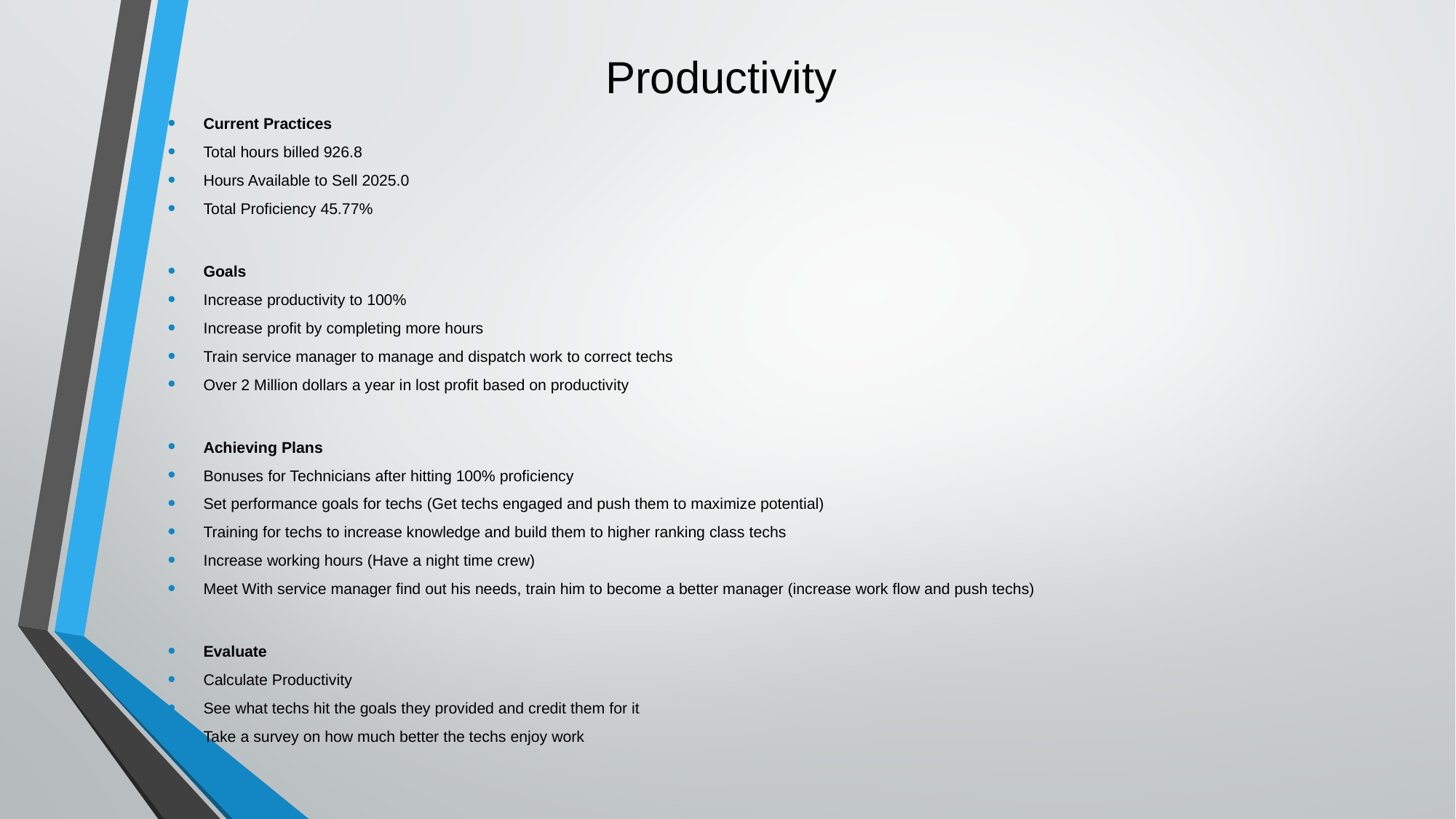

# Productivity
Current Practices
Total hours billed 926.8
Hours Available to Sell 2025.0
Total Proficiency 45.77%

Goals
Increase productivity to 100%
Increase profit by completing more hours
Train service manager to manage and dispatch work to correct techs
Over 2 Million dollars a year in lost profit based on productivity

Achieving Plans
Bonuses for Technicians after hitting 100% proficiency
Set performance goals for techs (Get techs engaged and push them to maximize potential)
Training for techs to increase knowledge and build them to higher ranking class techs
Increase working hours (Have a night time crew)
Meet With service manager find out his needs, train him to become a better manager (increase work flow and push techs)

Evaluate
Calculate Productivity
See what techs hit the goals they provided and credit them for it
Take a survey on how much better the techs enjoy work